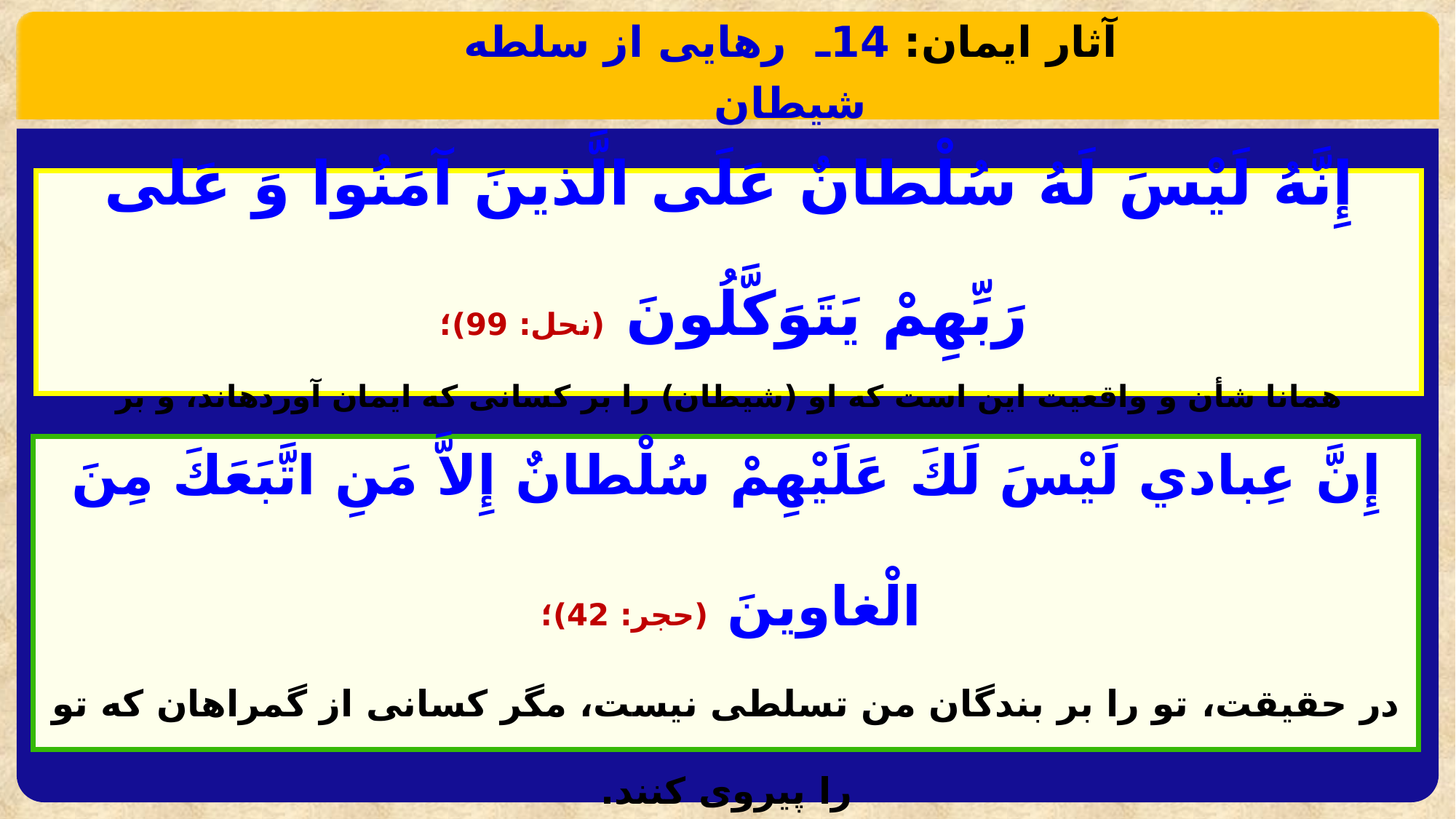

آثار ایمان: 14ـ  رهایی از سلطه شیطان

إِنَّهُ لَيْسَ لَهُ سُلْطانٌ عَلَى الَّذينَ آمَنُوا وَ عَلى‏ رَبِّهِمْ يَتَوَكَّلُونَ (نحل: 99)؛
همانا شأن و واقعیت این است كه او (شیطان) را بر كسانى كه ايمان آورده‏اند، و بر پروردگارشان توكل مى‏كنند، تسلطى نيست.
إِنَّ عِبادي لَيْسَ لَكَ عَلَيْهِمْ سُلْطانٌ إِلاَّ مَنِ اتَّبَعَكَ مِنَ الْغاوينَ (حجر: 42)؛
در حقيقت، تو را بر بندگان من تسلطى نيست، مگر كسانى از گمراهان كه تو را پيروى كنند.